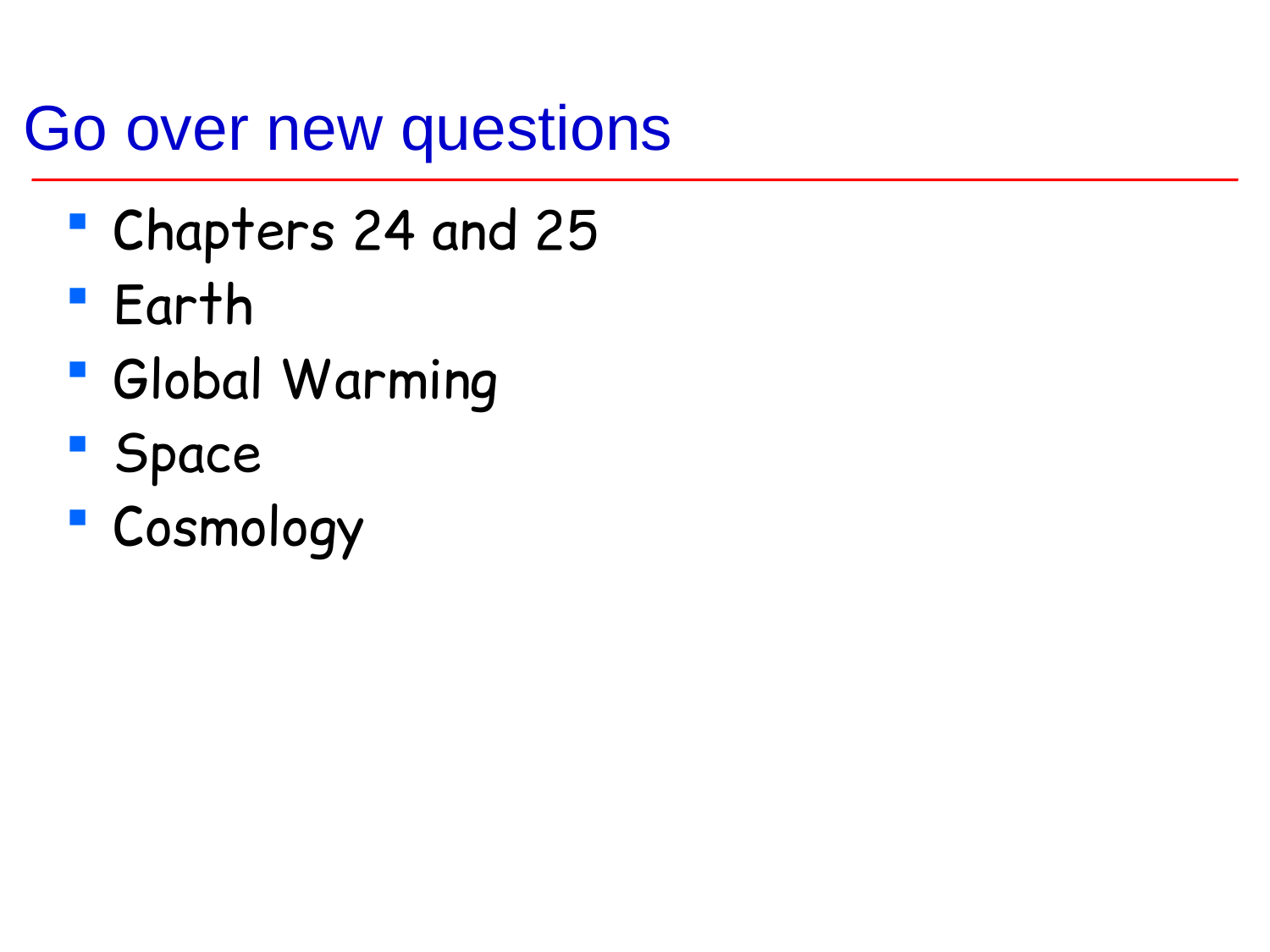

# Go over new questions
Chapters 24 and 25
Earth
Global Warming
Space
Cosmology